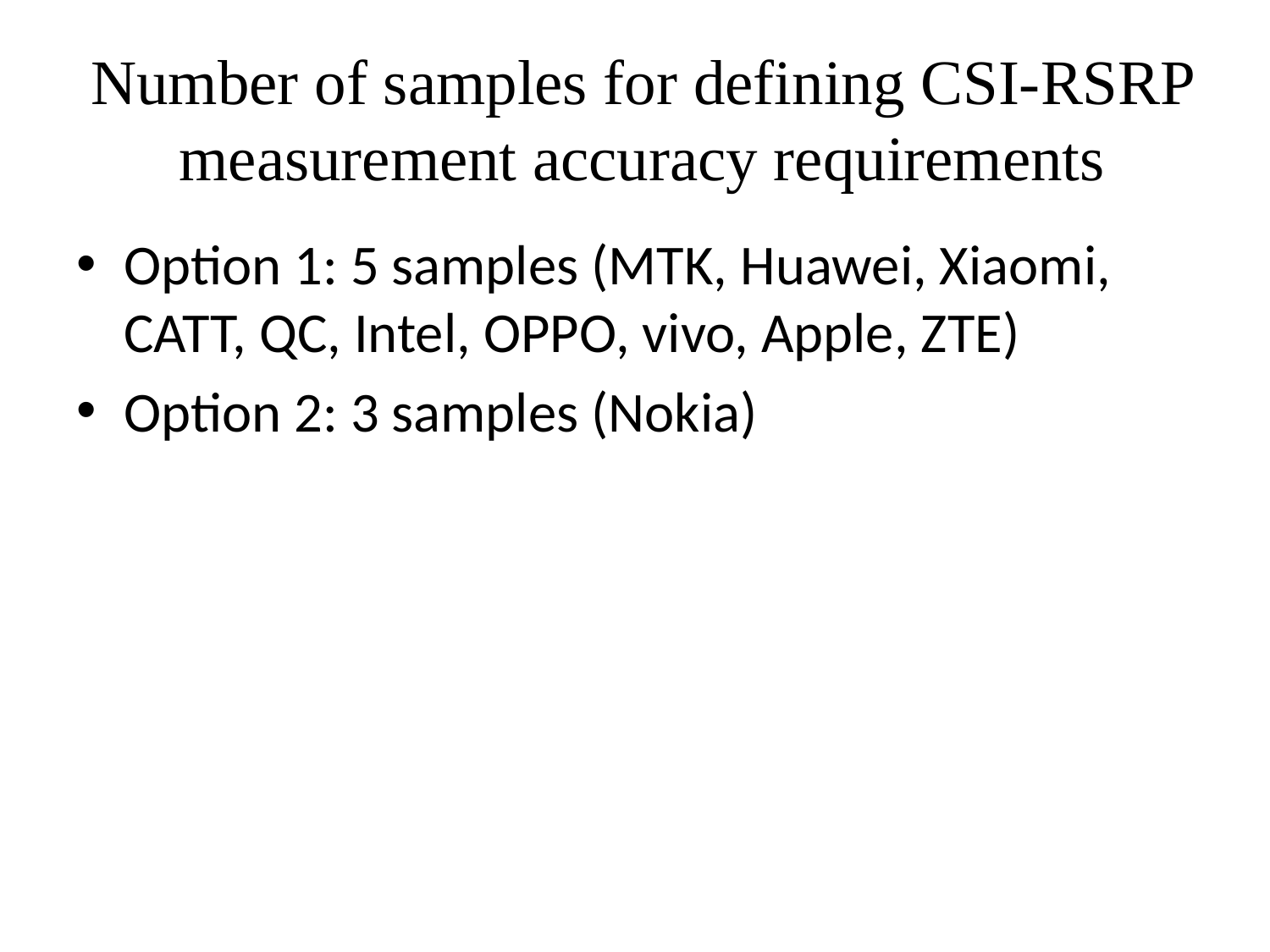

# Number of samples for defining CSI-RSRP measurement accuracy requirements
Option 1: 5 samples (MTK, Huawei, Xiaomi, CATT, QC, Intel, OPPO, vivo, Apple, ZTE)
Option 2: 3 samples (Nokia)